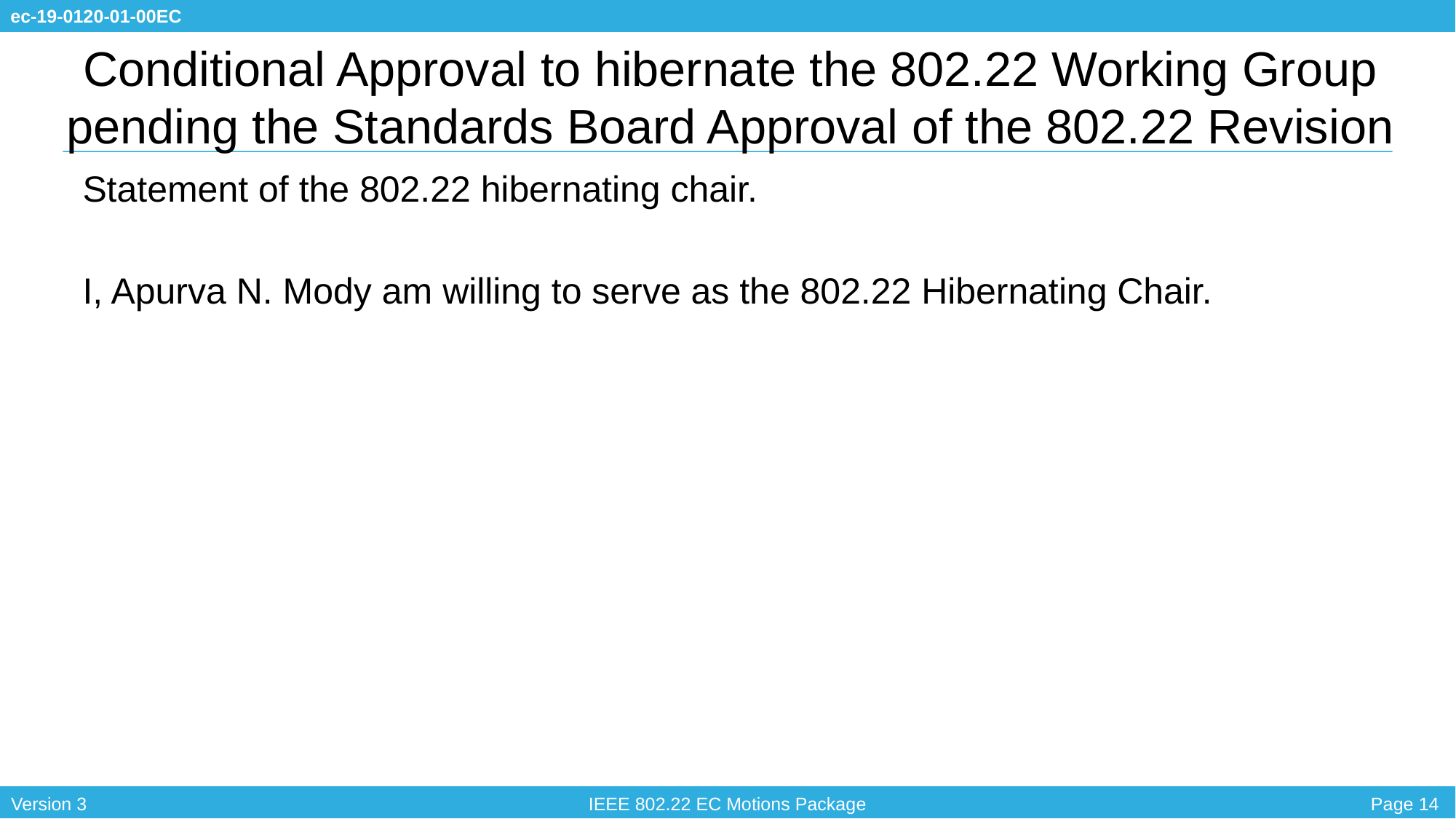

# Conditional Approval to hibernate the 802.22 Working Group pending the Standards Board Approval of the 802.22 Revision
Statement of the 802.22 hibernating chair.

I, Apurva N. Mody am willing to serve as the 802.22 Hibernating Chair.